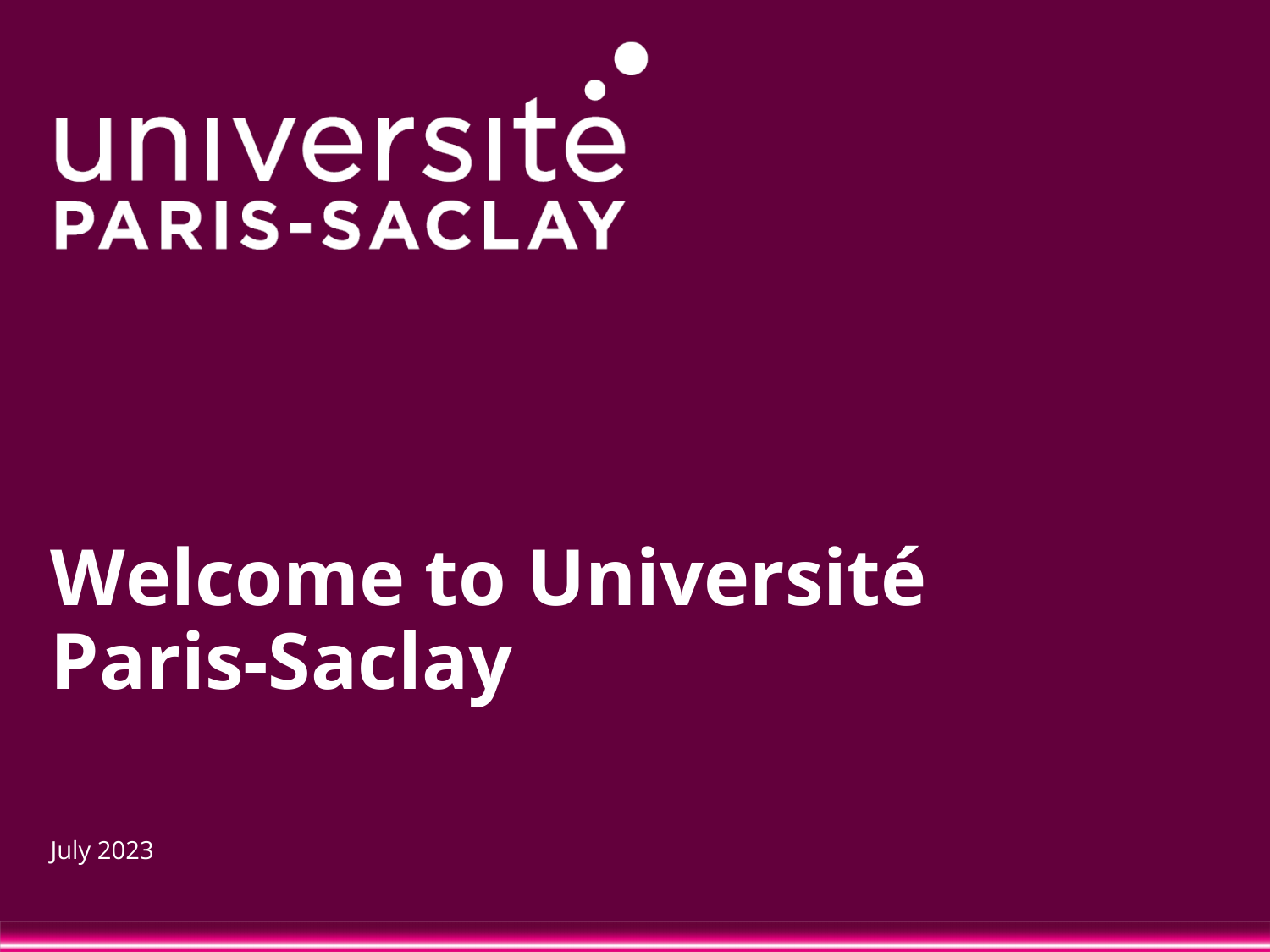

# Welcome to Université Paris-Saclay
July 2023